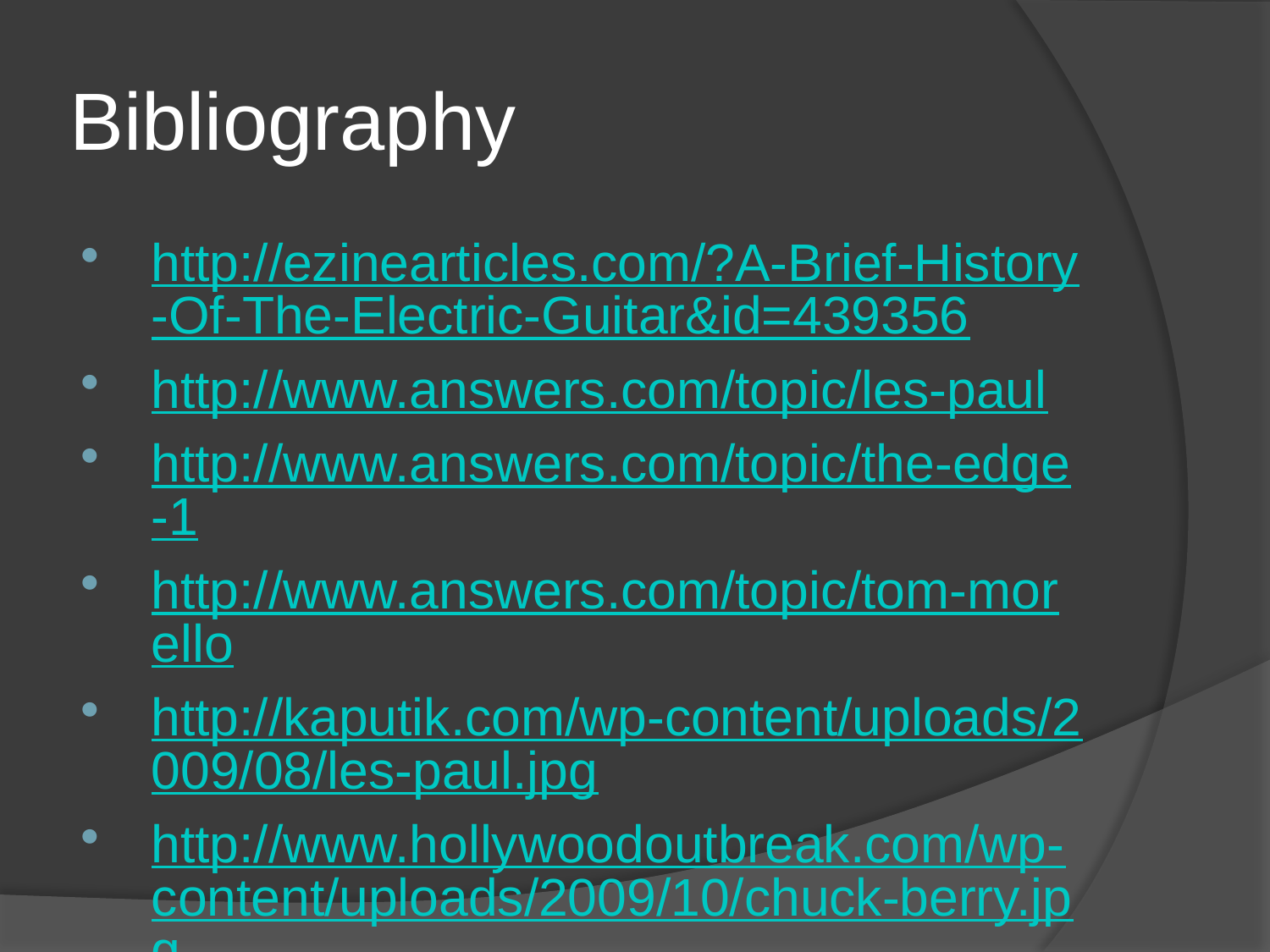

# Bibliography
http://ezinearticles.com/?A-Brief-History-Of-The-Electric-Guitar&id=439356
http://www.answers.com/topic/les-paul
http://www.answers.com/topic/the-edge-1
http://www.answers.com/topic/tom-morello
http://kaputik.com/wp-content/uploads/2009/08/les-paul.jpg
http://www.hollywoodoutbreak.com/wp-content/uploads/2009/10/chuck-berry.jpg
http://prayzehymnonline.com/blog1/wp-content/uploads/2010/03/jimihendrix1.jpg
http://aarontallent.com/wp-content/uploads/2010/06/Tom-Morello.jpg